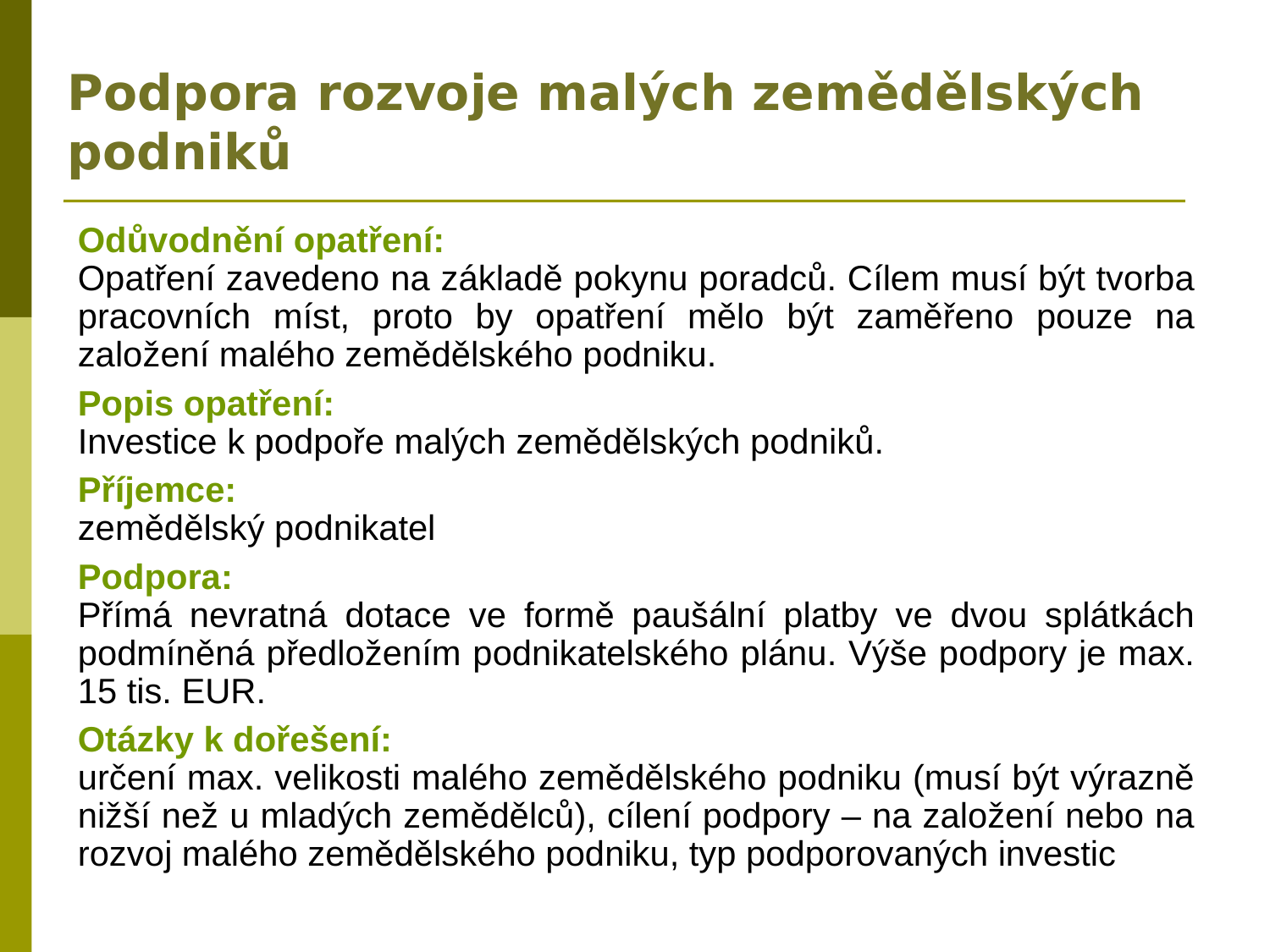

# Podpora rozvoje malých zemědělských podniků
Odůvodnění opatření:
Opatření zavedeno na základě pokynu poradců. Cílem musí být tvorba pracovních míst, proto by opatření mělo být zaměřeno pouze na založení malého zemědělského podniku.
Popis opatření:
Investice k podpoře malých zemědělských podniků.
Příjemce:
zemědělský podnikatel
Podpora:
Přímá nevratná dotace ve formě paušální platby ve dvou splátkách podmíněná předložením podnikatelského plánu. Výše podpory je max. 15 tis. EUR.
Otázky k dořešení:
určení max. velikosti malého zemědělského podniku (musí být výrazně nižší než u mladých zemědělců), cílení podpory – na založení nebo na rozvoj malého zemědělského podniku, typ podporovaných investic